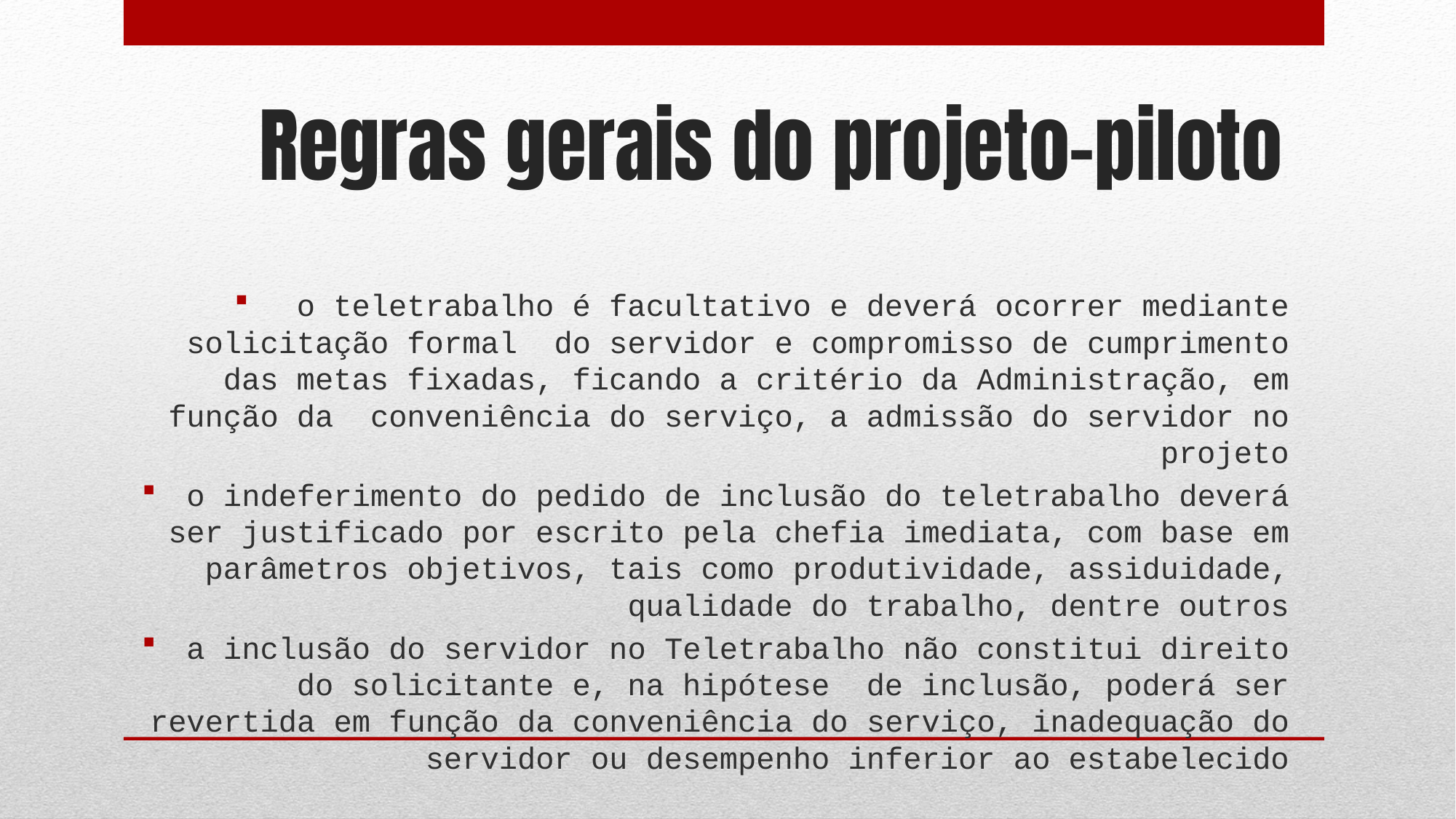

# Regras gerais do projeto-piloto
o teletrabalho é facultativo e deverá ocorrer mediante solicitação formal  do servidor e compromisso de cumprimento das metas fixadas, ficando a critério da Administração, em função da  conveniência do serviço, a admissão do servidor no projeto
o indeferimento do pedido de inclusão do teletrabalho deverá ser justificado por escrito pela chefia imediata, com base em parâmetros objetivos, tais como produtividade, assiduidade, qualidade do trabalho, dentre outros
a inclusão do servidor no Teletrabalho não constitui direito do solicitante e, na hipótese  de inclusão, poderá ser revertida em função da conveniência do serviço, inadequação do servidor ou desempenho inferior ao estabelecido